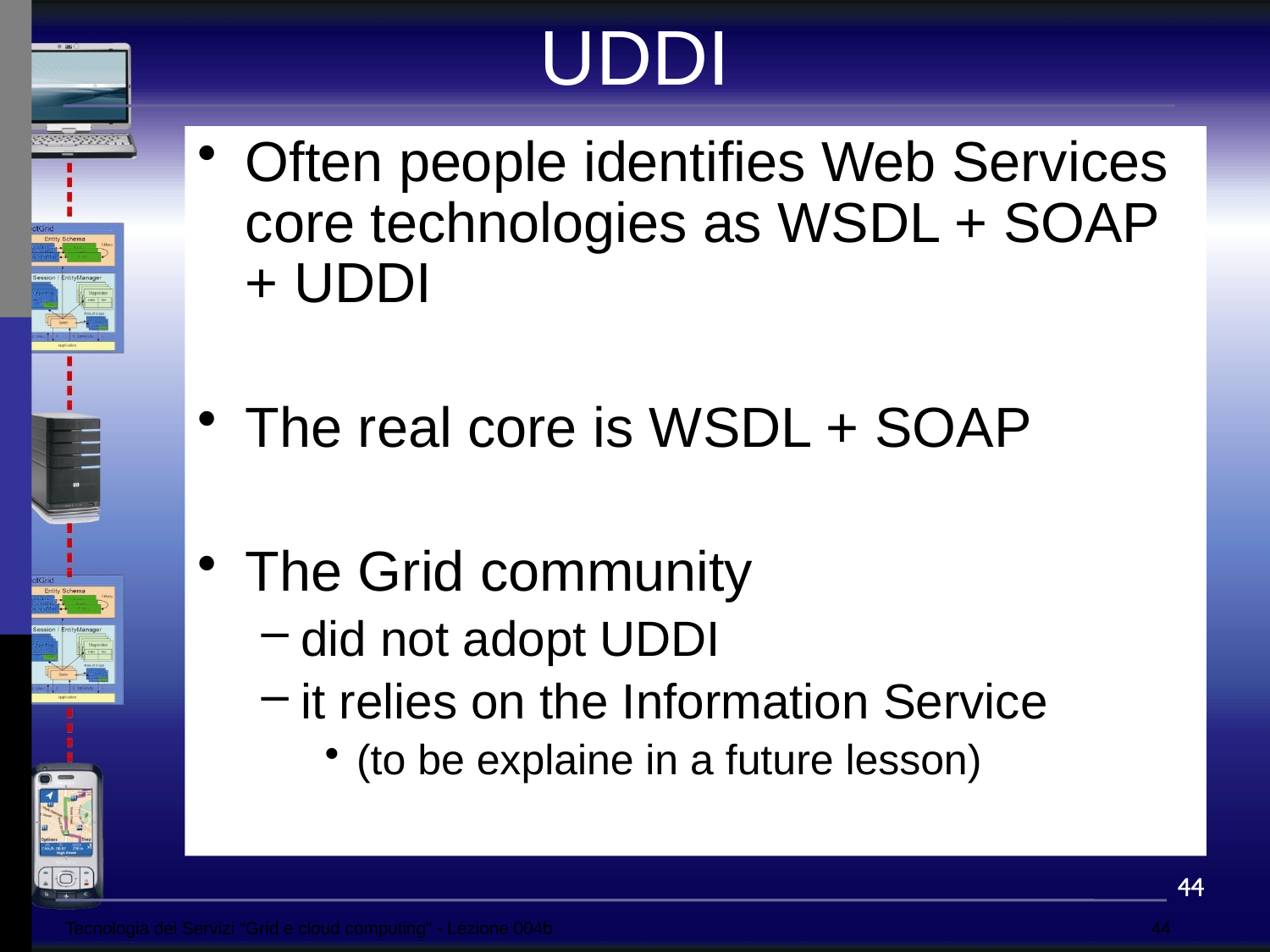

UDDI
Often people identifies Web Services core technologies as WSDL + SOAP + UDDI

The real core is WSDL + SOAP

The Grid community
did not adopt UDDI
it relies on the Information Service
(to be explaine in a future lesson)